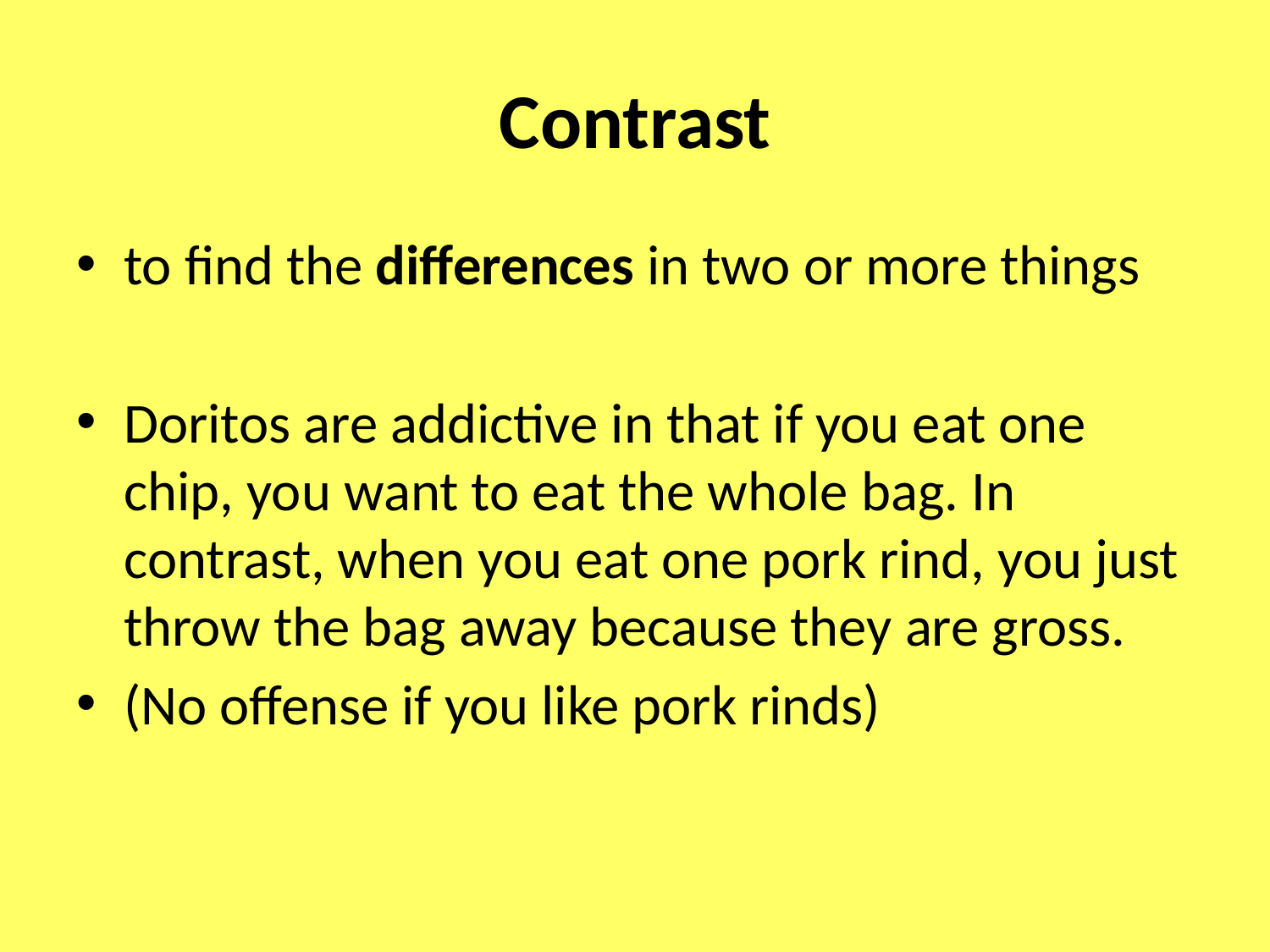

# Contrast
to find the differences in two or more things

Doritos are addictive in that if you eat one chip, you want to eat the whole bag. In contrast, when you eat one pork rind, you just throw the bag away because they are gross.
(No offense if you like pork rinds)